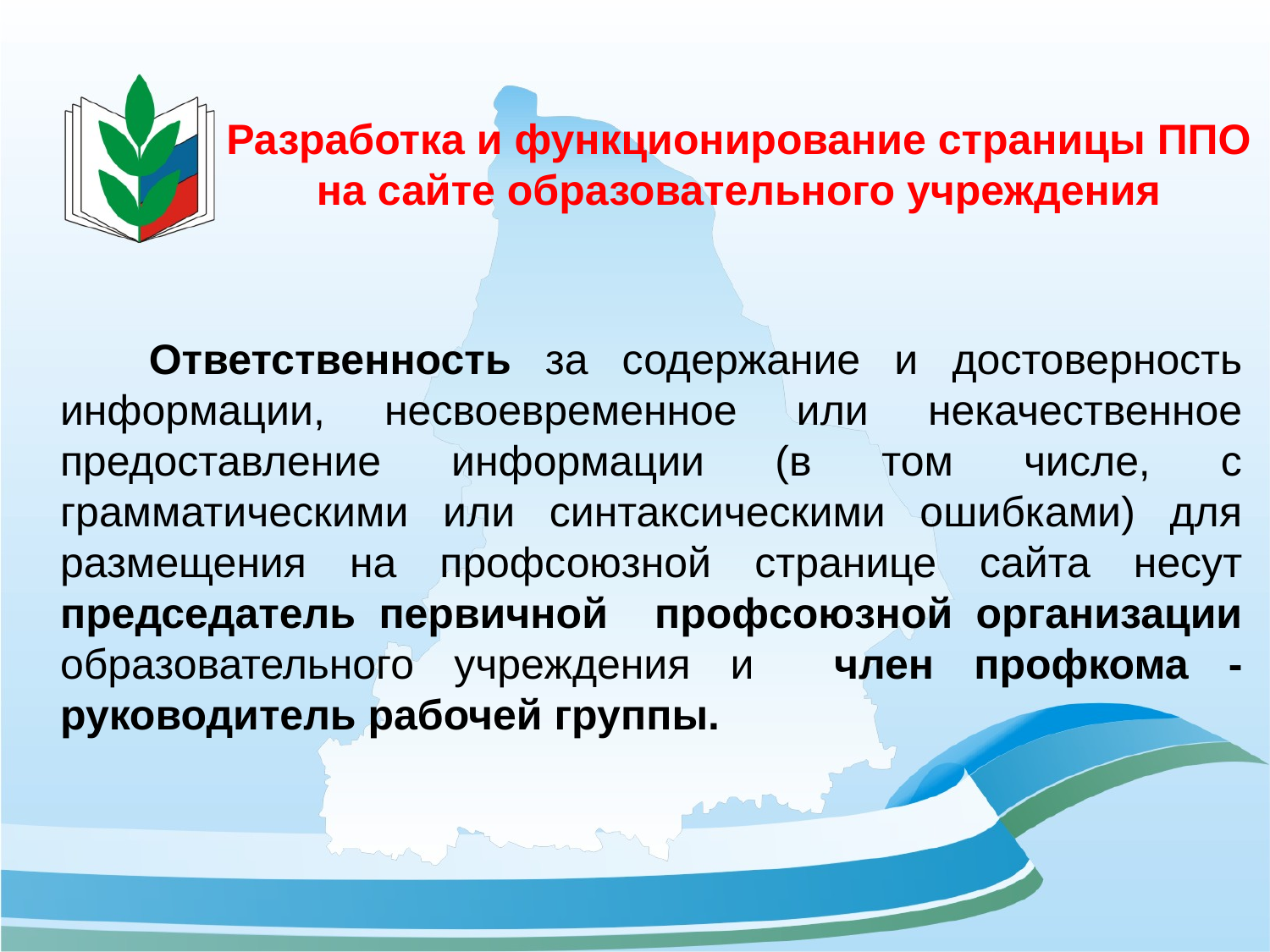

# Разработка и функционирование страницы ППО на сайте образовательного учреждения

    Ответственность за содержание и достоверность информации, несвоевременное или некачественное предоставление информации (в том числе, с грамматическими или синтаксическими ошибками) для размещения на профсоюзной странице сайта несут председатель первичной  профсоюзной организации образовательного учреждения и  член профкома - руководитель рабочей группы.